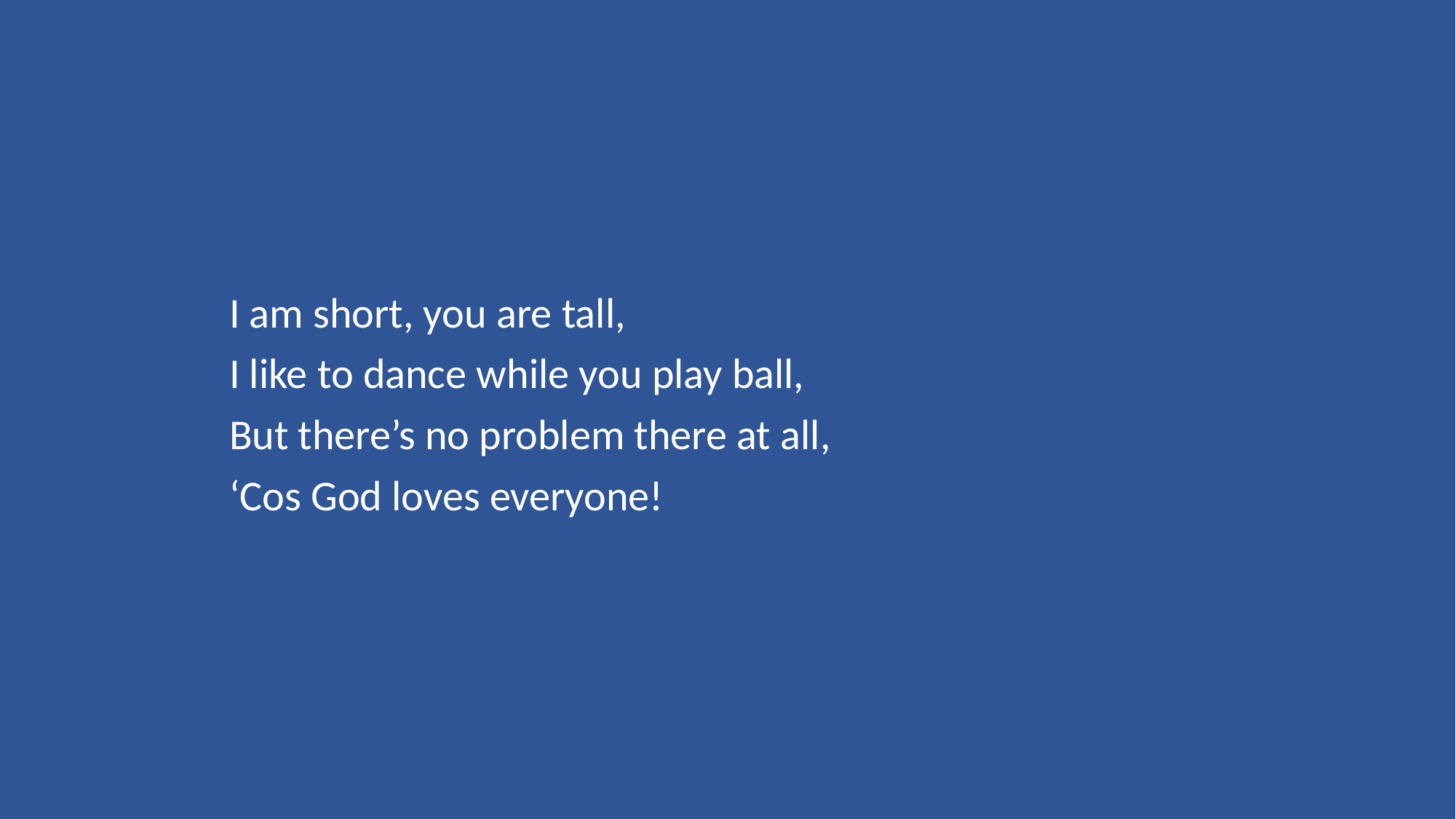

I am short, you are tall,
I like to dance while you play ball,
But there’s no problem there at all,
‘Cos God loves everyone!